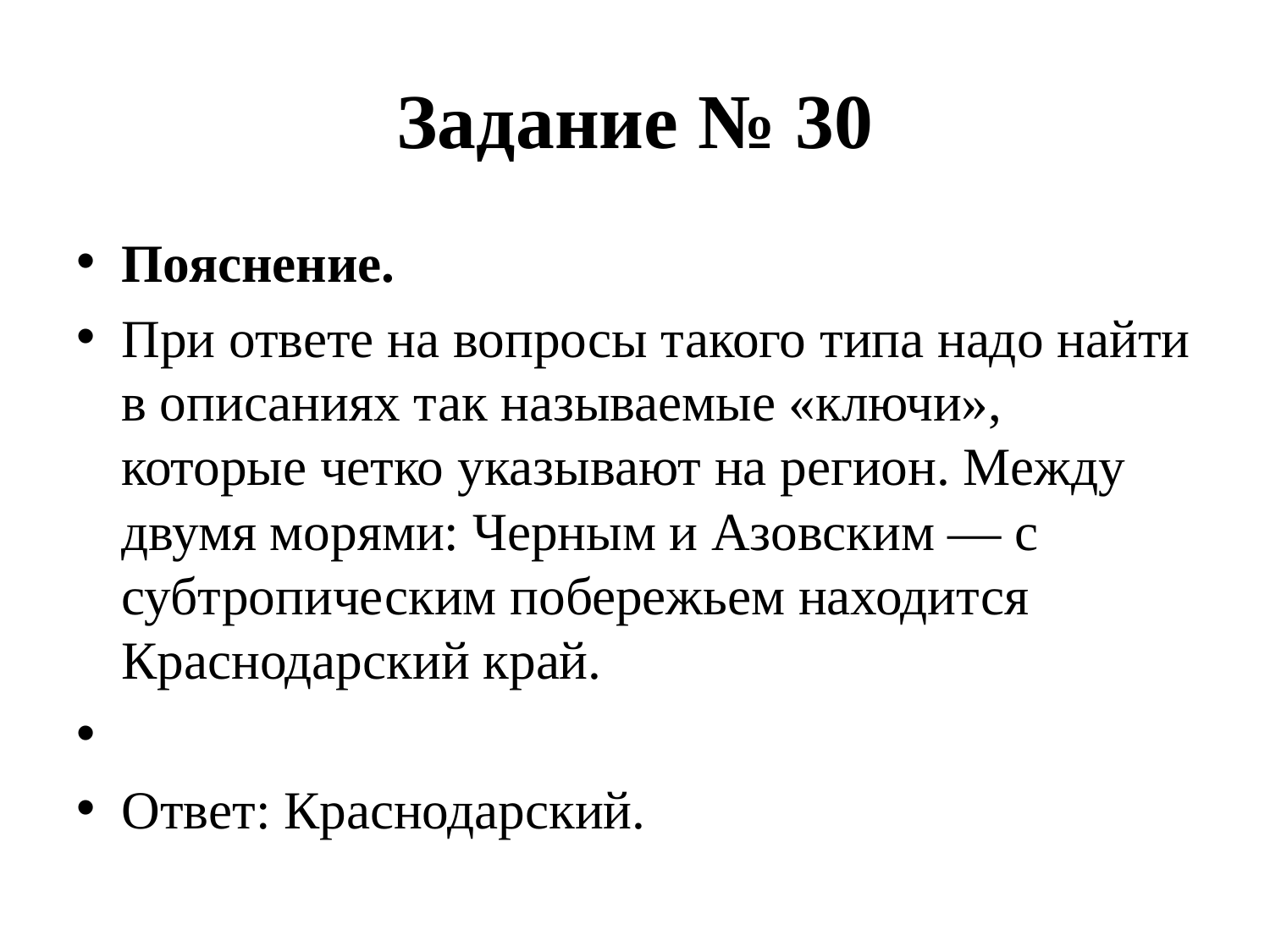

# Задание № 30
Пояснение.
При ответе на вопросы такого типа надо найти в описаниях так называемые «ключи», которые четко указывают на регион. Между двумя морями: Черным и Азовским — с субтропическим побережьем находится Краснодарский край.

Ответ: Краснодарский.